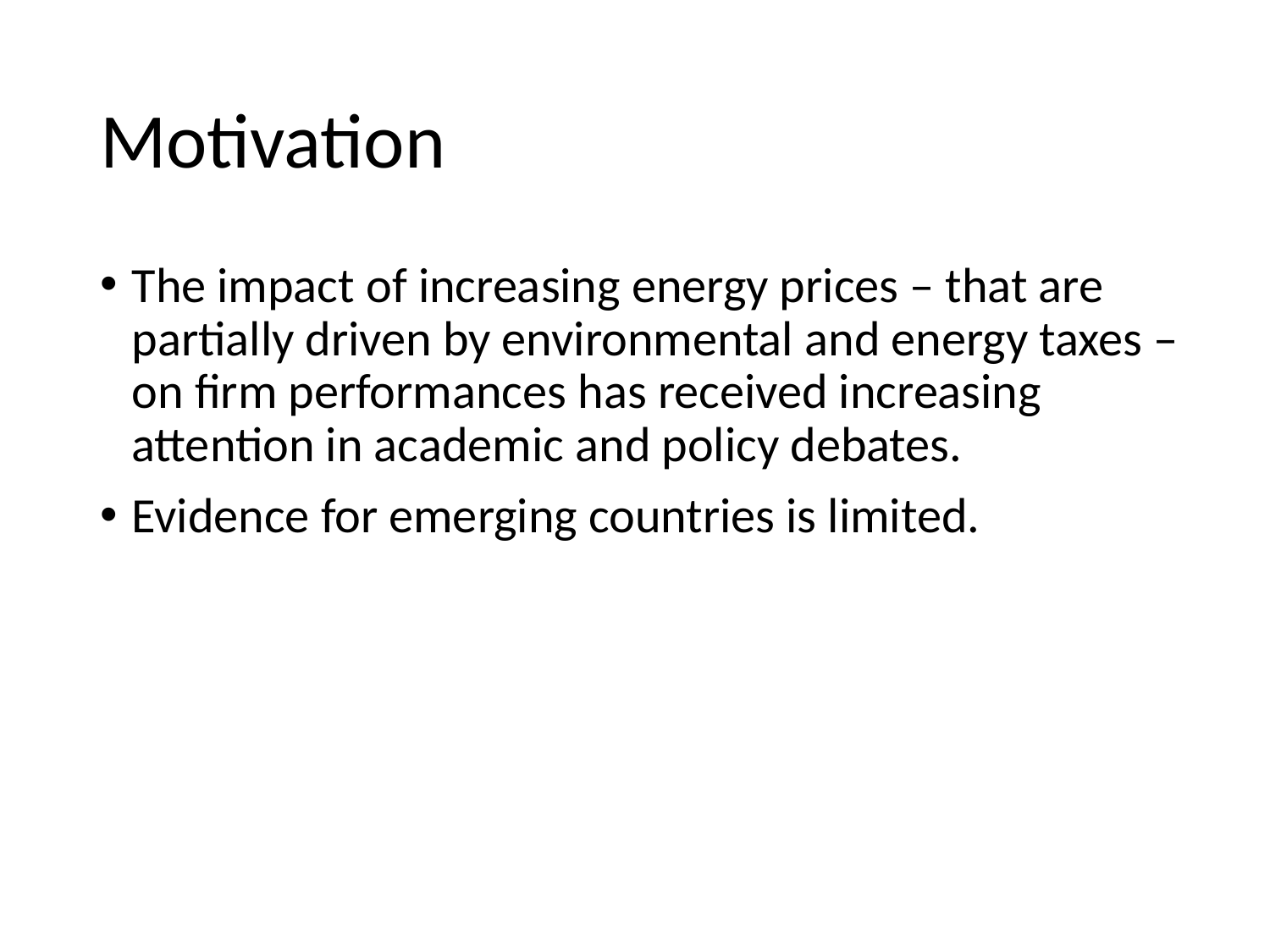

# Motivation
The impact of increasing energy prices – that are partially driven by environmental and energy taxes – on firm performances has received increasing attention in academic and policy debates.
Evidence for emerging countries is limited.